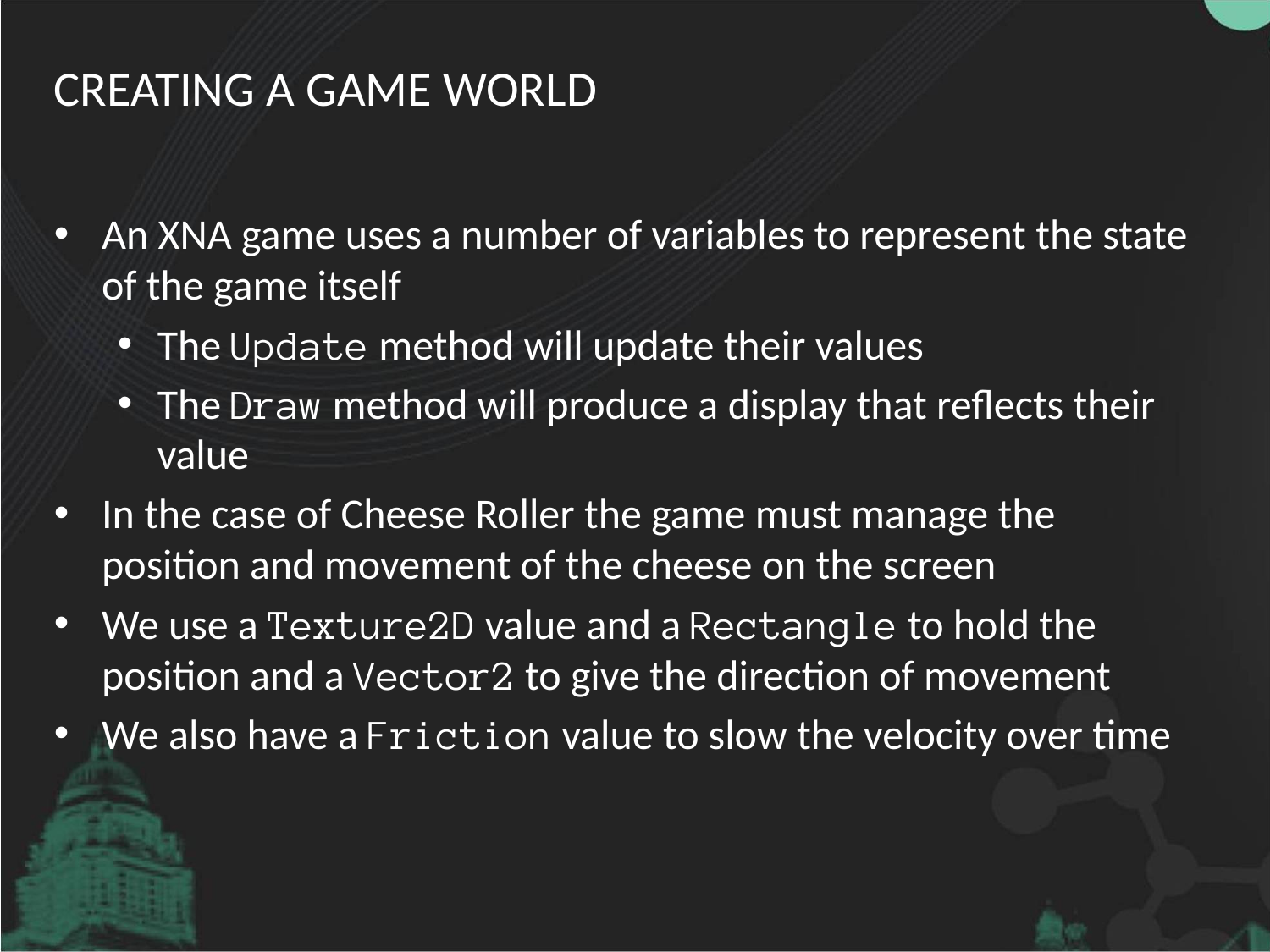

# Creating a Game World
An XNA game uses a number of variables to represent the state of the game itself
The Update method will update their values
The Draw method will produce a display that reflects their value
In the case of Cheese Roller the game must manage the position and movement of the cheese on the screen
We use a Texture2D value and a Rectangle to hold the position and a Vector2 to give the direction of movement
We also have a Friction value to slow the velocity over time